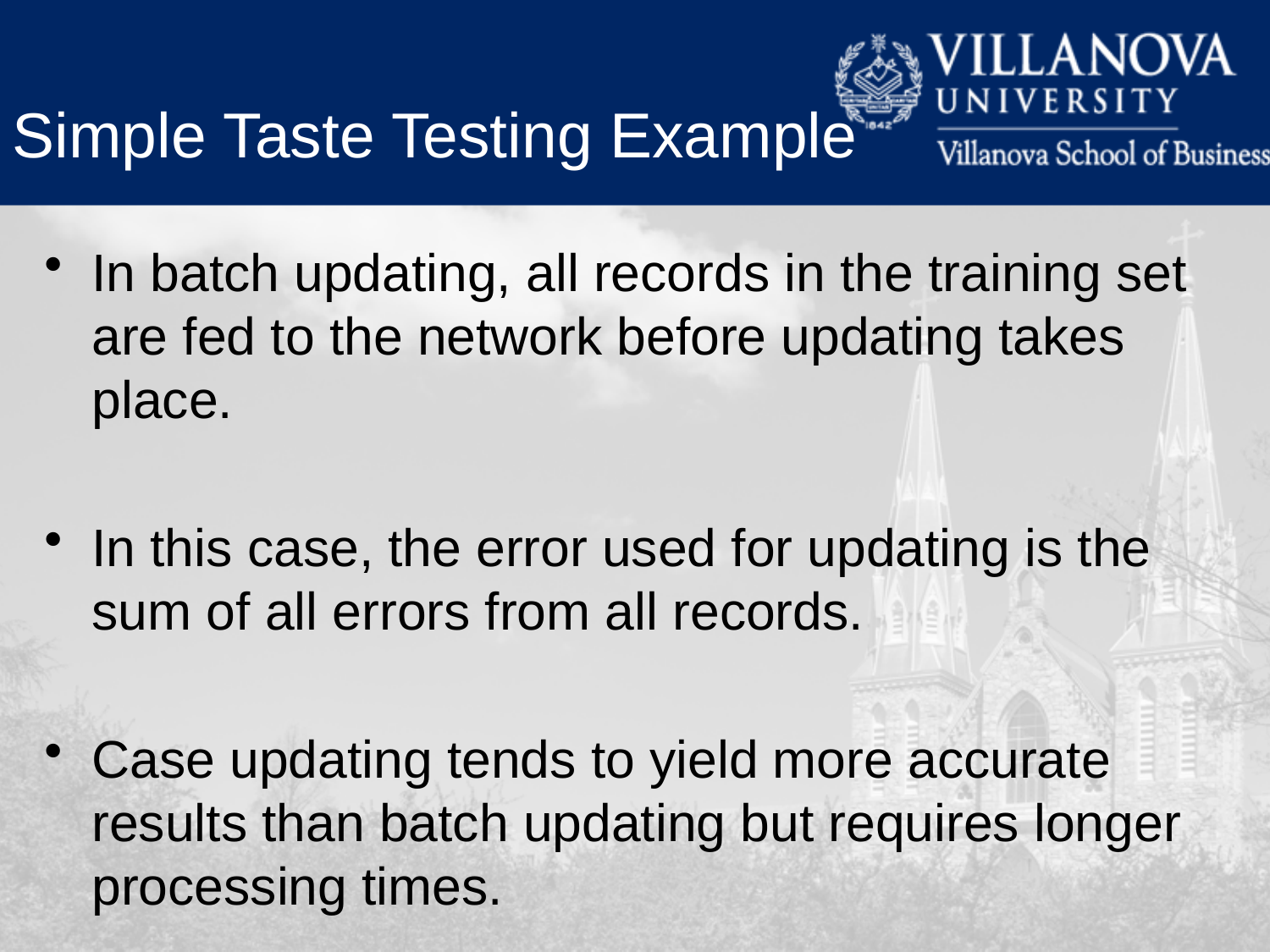

Simple Taste Testing Example
In batch updating, all records in the training set are fed to the network before updating takes place.

In this case, the error used for updating is the sum of all errors from all records.

Case updating tends to yield more accurate results than batch updating but requires longer processing times.